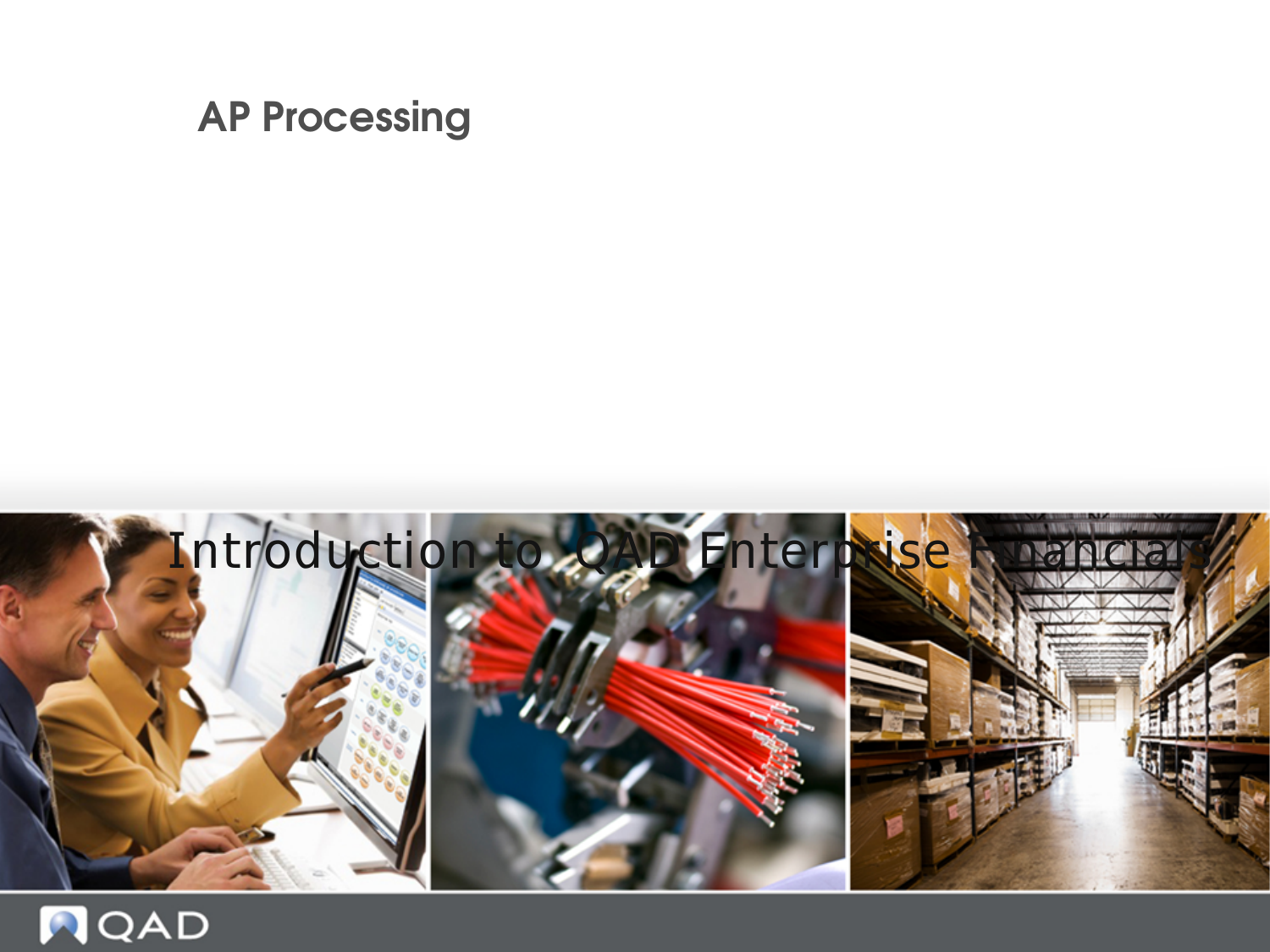

# AP Processing

Introduction to  QAD Enterprise Financials